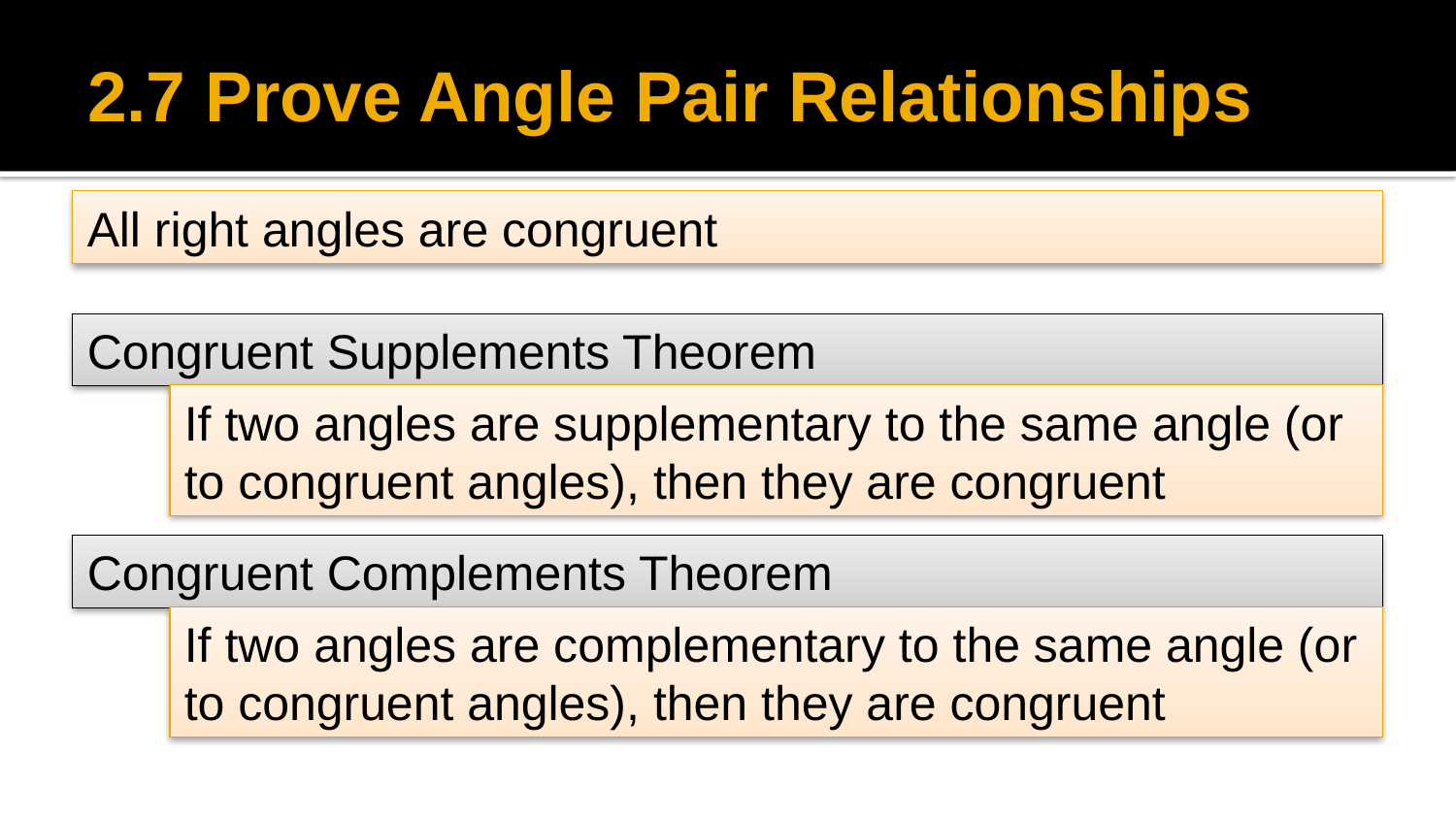

# 2.7 Prove Angle Pair Relationships
All right angles are congruent
Congruent Supplements Theorem
If two angles are supplementary to the same angle (or to congruent angles), then they are congruent
Congruent Complements Theorem
If two angles are complementary to the same angle (or to congruent angles), then they are congruent